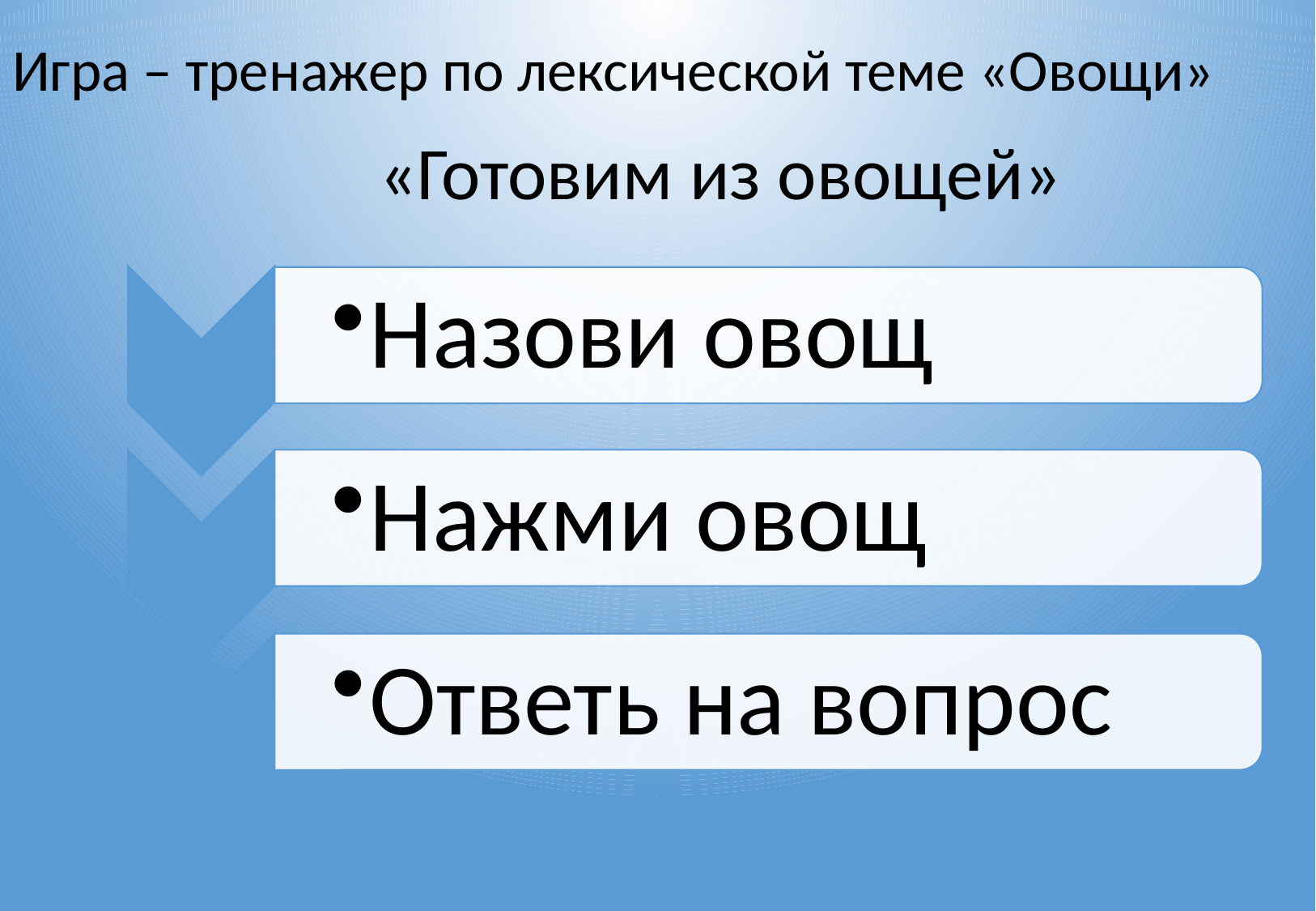

Игра – тренажер по лексической теме «Овощи»
# «Готовим из овощей»

Назови овощ

Нажми овощ

Ответь на вопрос